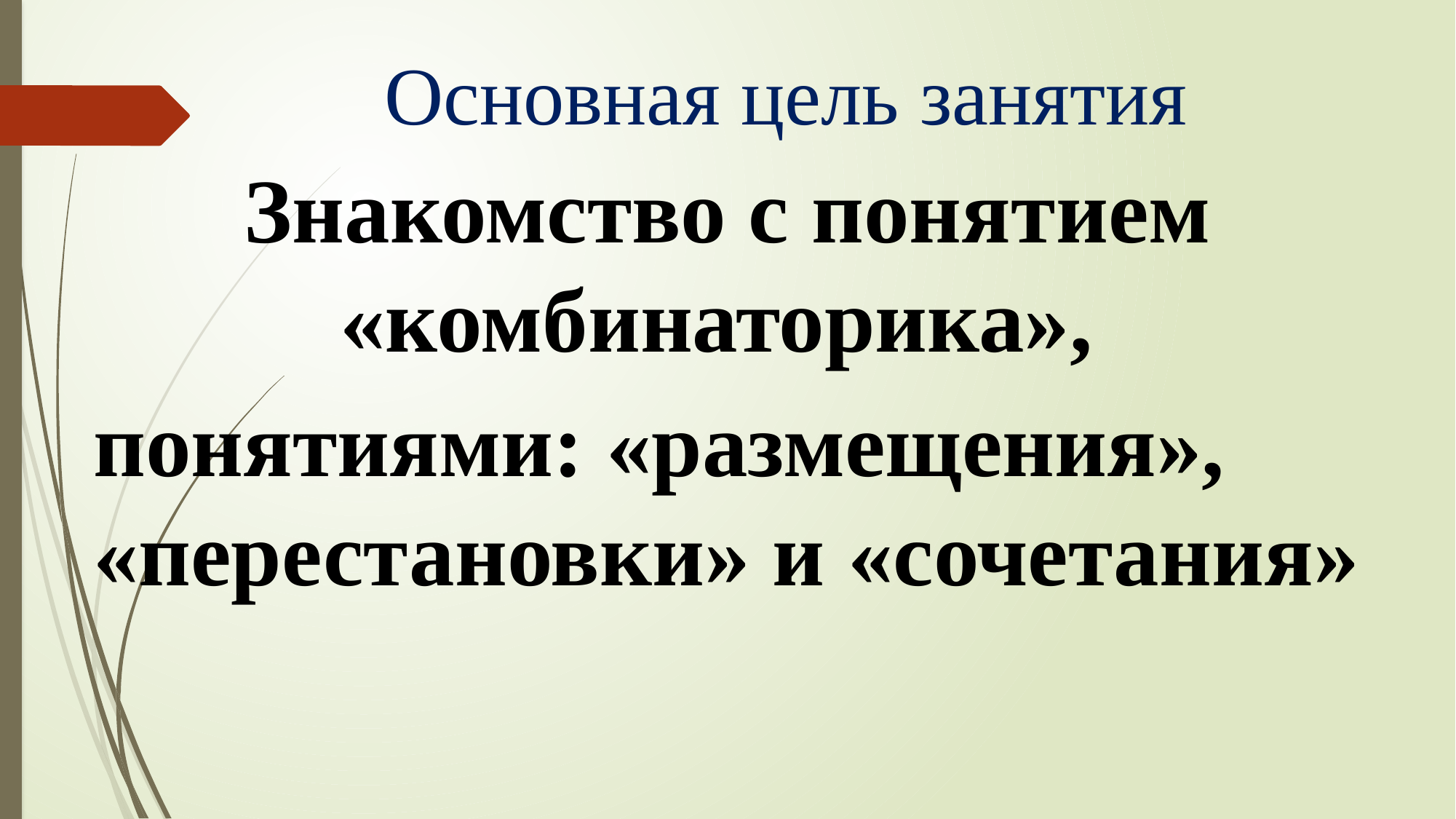

# Основная цель занятия
Знакомство с понятием «комбинаторика»,
понятиями: «размещения», «перестановки» и «сочетания»